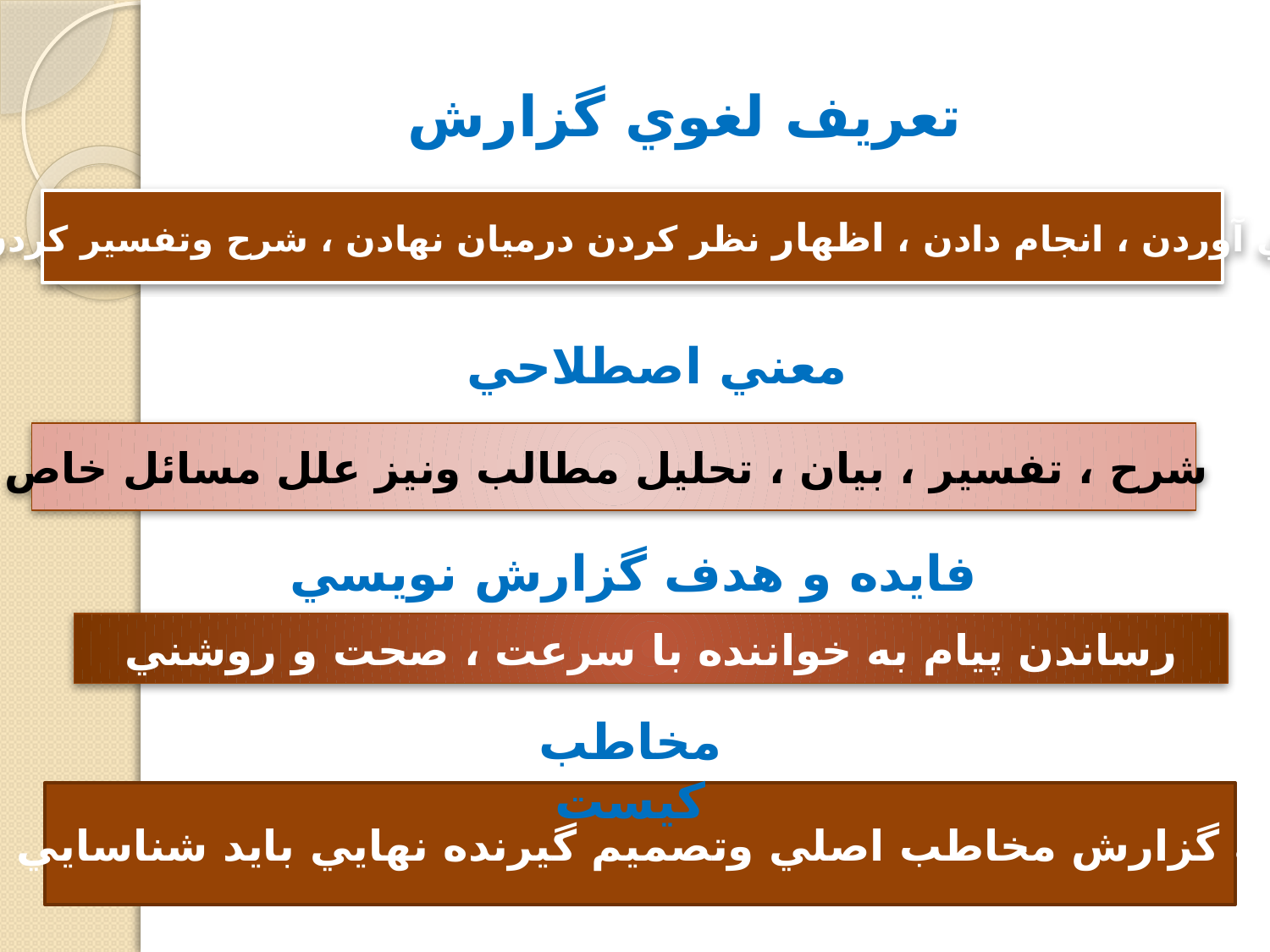

تعريف لغوي گزارش
      بجاي آوردن ، انجام دادن ، اظهار نظر كردن درميان نهادن ، شرح وتفسير كردن
 معني اصطلاحي
شرح ، تفسير ، بيان ، تحليل مطالب ونيز علل مسائل خاص
فايده و هدف گزارش نويسي
رساندن پيام به خواننده با سرعت ، صحت و روشني
مخاطب كيست
درتهيه گزارش مخاطب اصلي وتصميم گيرنده نهايي بايد شناسايي شود